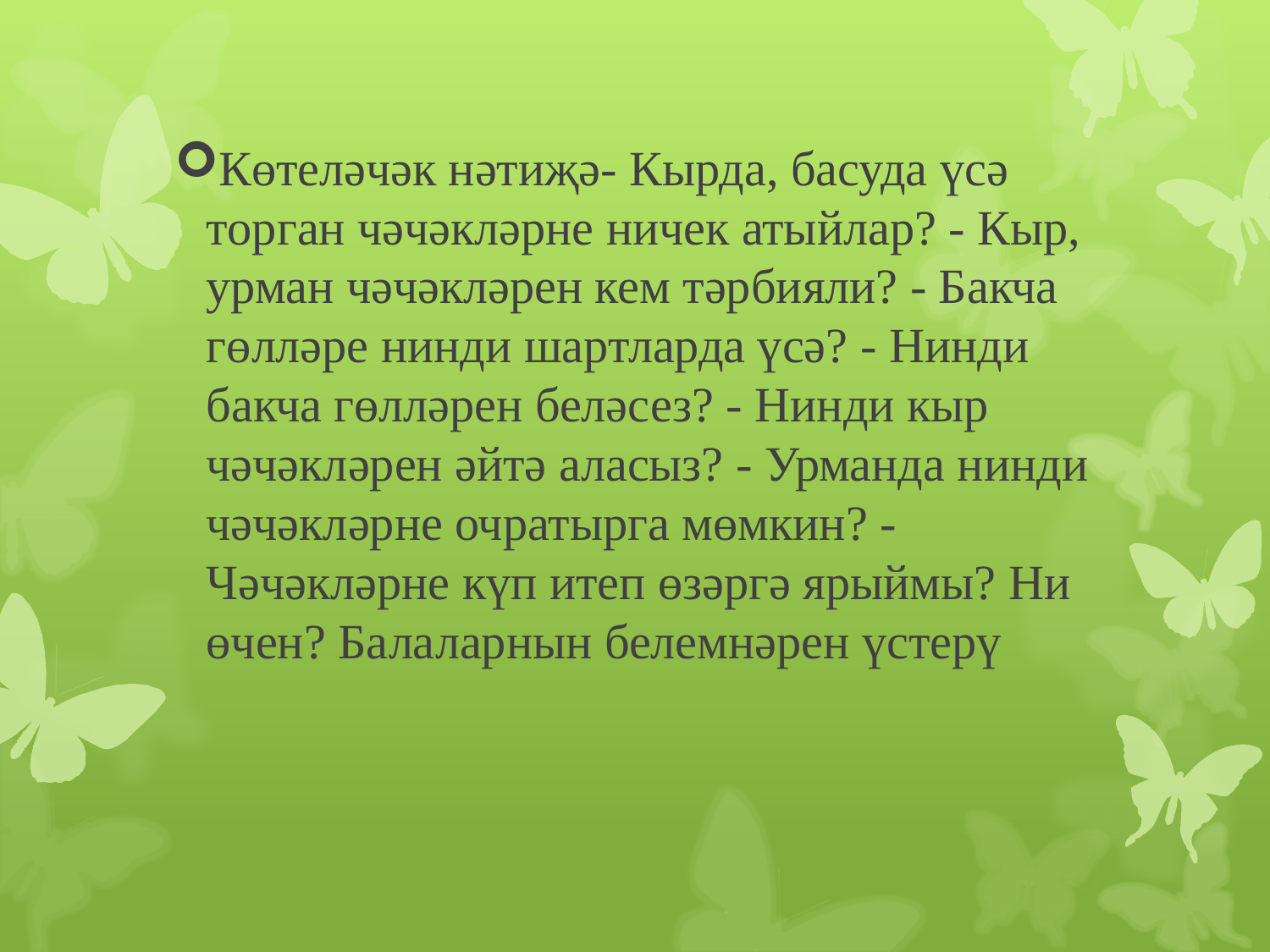

Көтеләчәк нәтиҗә- Кырда, басуда үсә торган чәчәкләрне ничек атыйлар? - Кыр, урман чәчәкләрен кем тәрбияли? - Бакча гөлләре нинди шартларда үсә? - Нинди бакча гөлләрен беләсез? - Нинди кыр чәчәкләрен әйтә аласыз? - Урманда нинди чәчәкләрне очратырга мөмкин? - Чәчәкләрне күп итеп өзәргә ярыймы? Ни өчен? Балаларнын белемнәрен үстерү